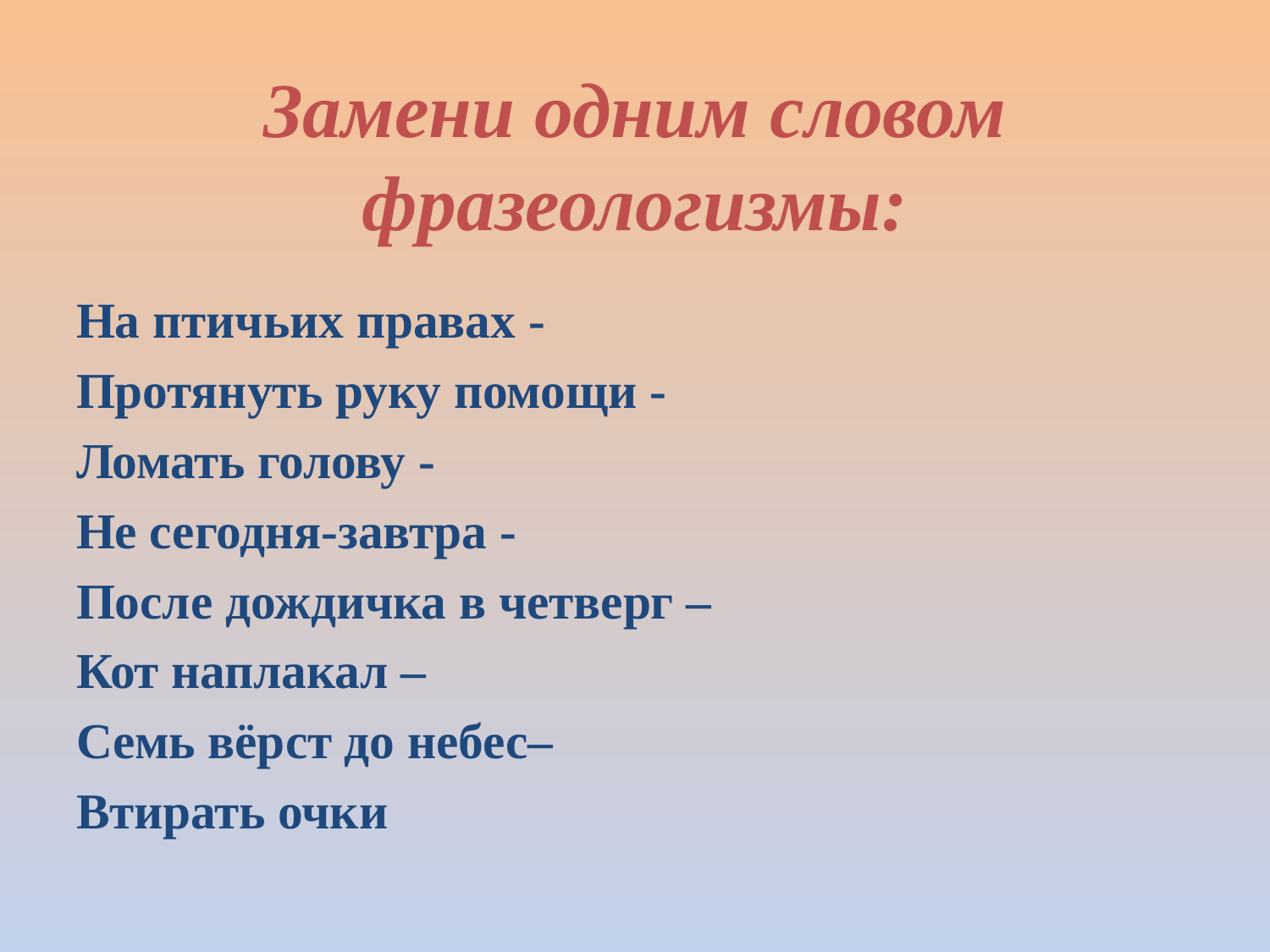

# Замени одним словом фразеологизмы:

На птичьих правах -
Протянуть руку помощи -
Ломать голову -
Не сегодня-завтра -
После дождичка в четверг –
Кот наплакал –
Семь вёрст до небес–
Втирать очки